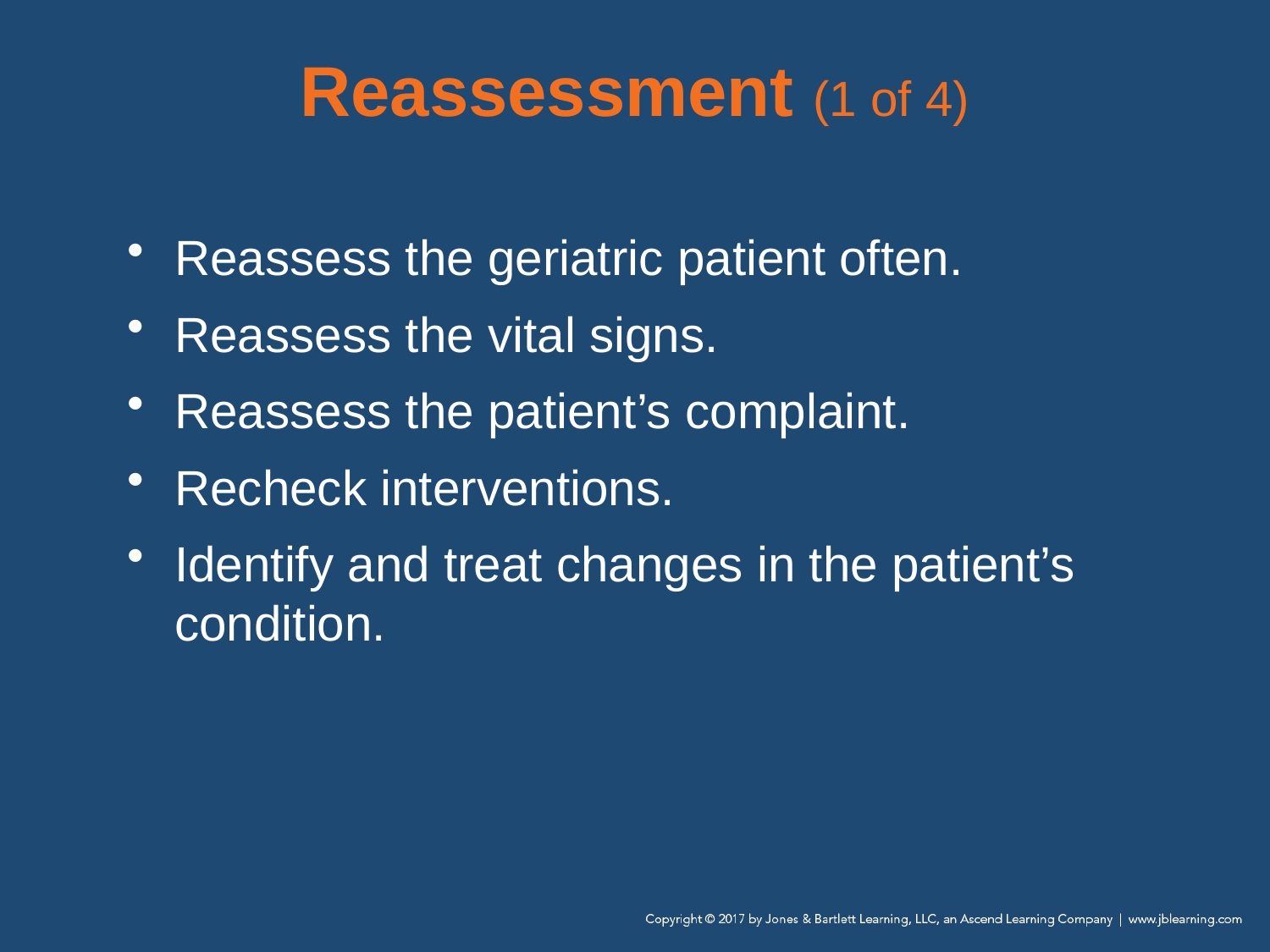

# Reassessment (1 of 4)
Reassess the geriatric patient often.
Reassess the vital signs.
Reassess the patient’s complaint.
Recheck interventions.
Identify and treat changes in the patient’s condition.